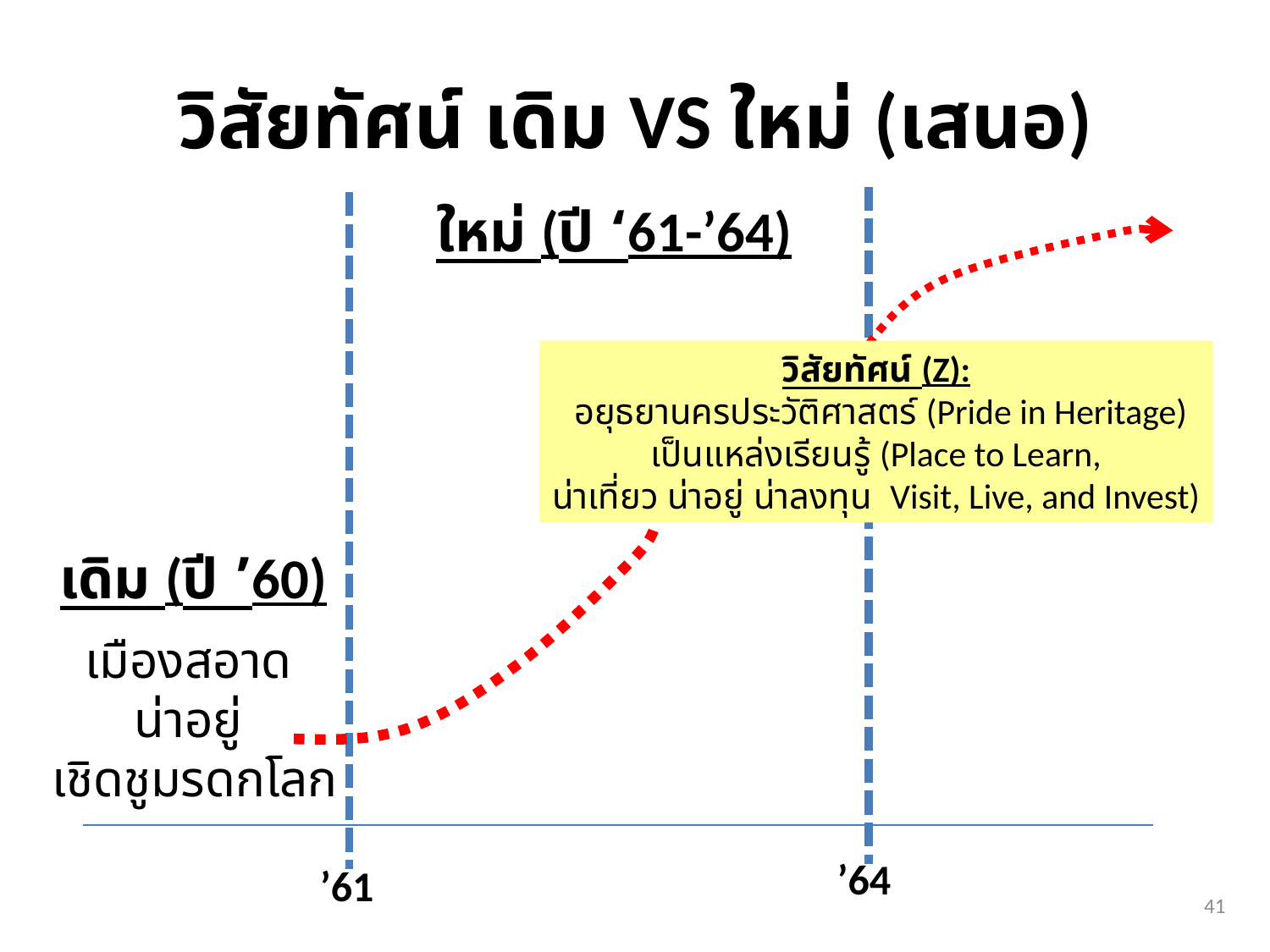

# วิสัยทัศน์ เดิม VS ใหม่ (เสนอ)
ใหม่ (ปี ‘61-’64)

วิสัยทัศน์ (Z):
 อยุธยานครประวัติศาสตร์ (Pride in Heritage)
เป็นแหล่งเรียนรู้ (Place to Learn,
น่าเที่ยว น่าอยู่ น่าลงทุน  Visit, Live, and Invest)

เดิม (ปี ’60)
เมืองสอาด
น่าอยู่
เชิดชูมรดกโลก
’64
’61
41